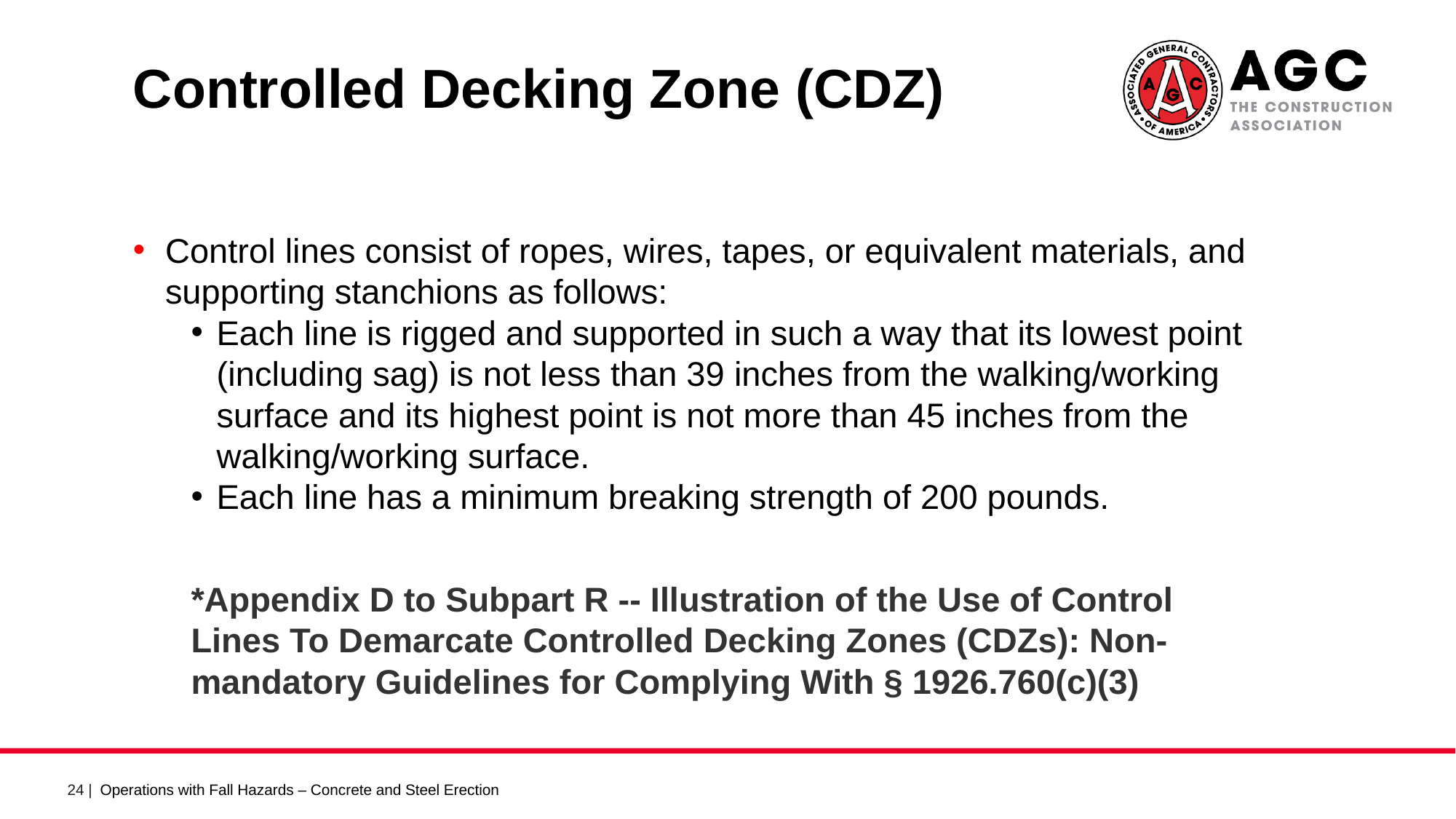

Controlled Decking Zone (CDZ) 3
Control lines consist of ropes, wires, tapes, or equivalent materials, and supporting stanchions as follows:
Each line is rigged and supported in such a way that its lowest point (including sag) is not less than 39 inches from the walking/working surface and its highest point is not more than 45 inches from the walking/working surface.
Each line has a minimum breaking strength of 200 pounds.

*Appendix D to Subpart R -- Illustration of the Use of Control Lines To Demarcate Controlled Decking Zones (CDZs): Non-mandatory Guidelines for Complying With § 1926.760(c)(3)
Operations with Fall Hazards – Concrete and Steel Erection